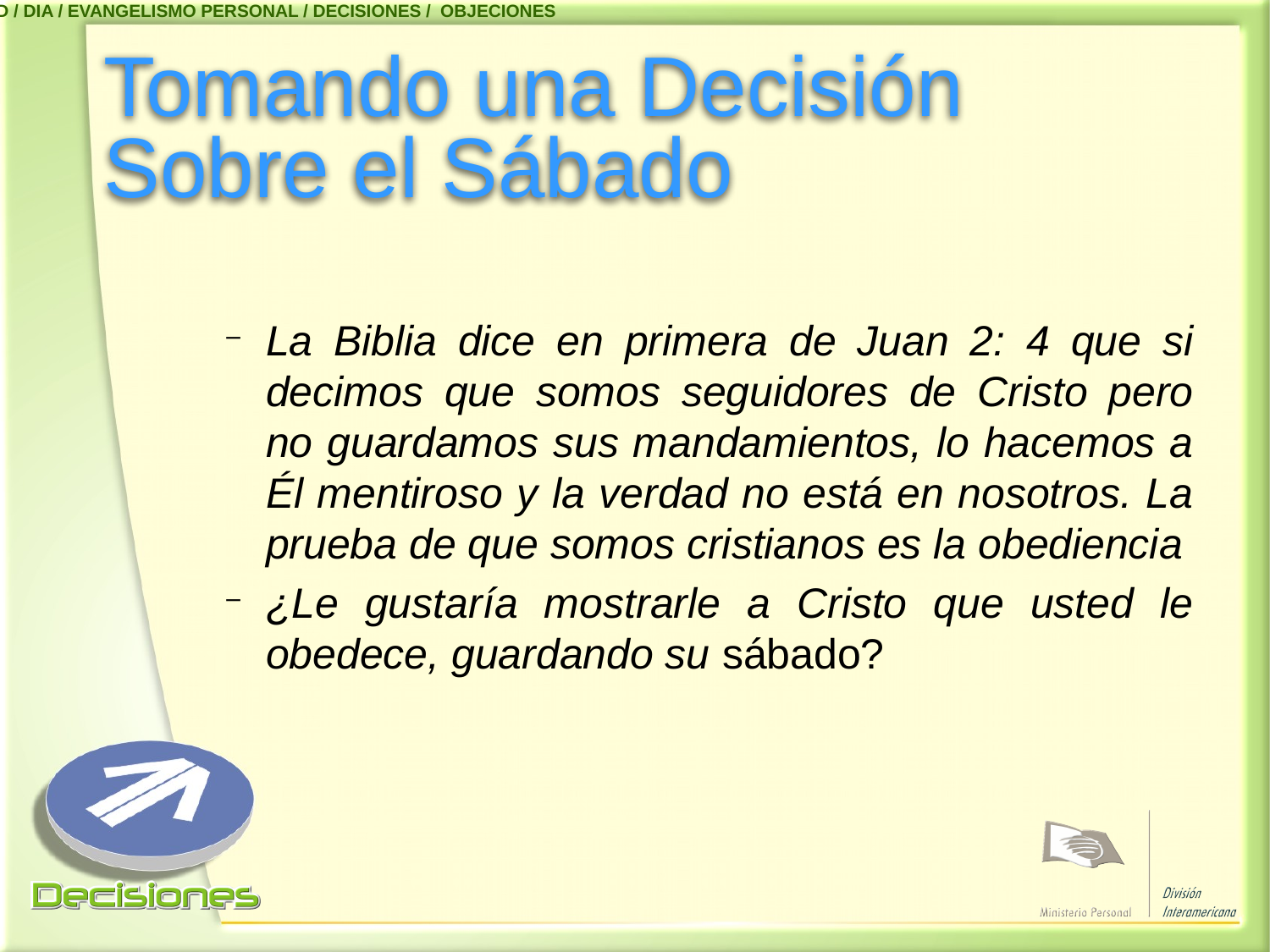

IASD / DIA / EVANGELISMO PERSONAL / DECISIONES /  OBJECIONES
# Tomando una Decisión Sobre el Sábado
La Biblia dice en primera de Juan 2: 4 que si decimos que somos seguidores de Cristo pero no guardamos sus mandamientos, lo hacemos a Él mentiroso y la verdad no está en nosotros. La prueba de que somos cristianos es la obediencia
¿Le gustaría mostrarle a Cristo que usted le obedece, guardando su sábado?